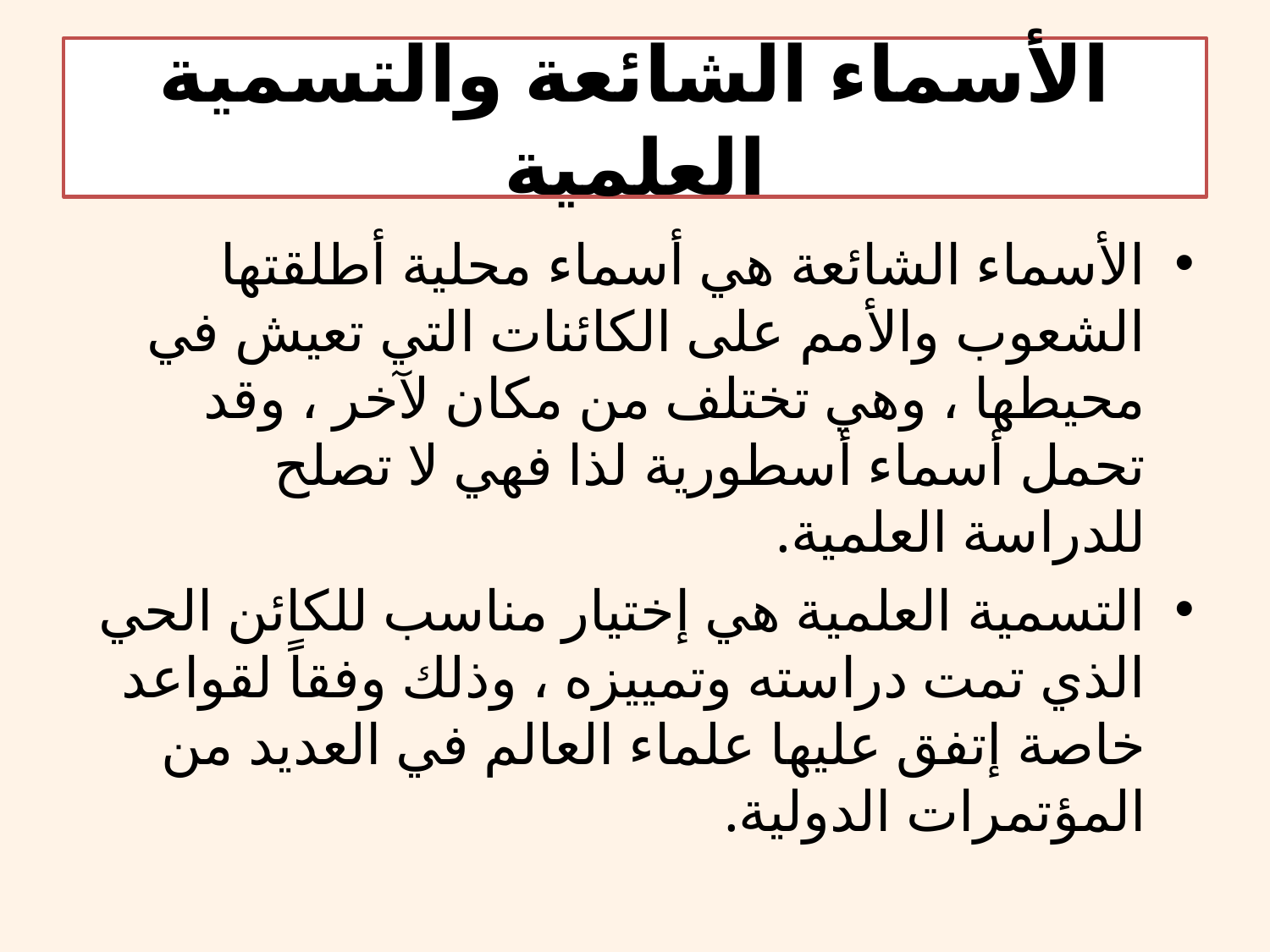

# الأسماء الشائعة والتسمیة العلمیة
الأسماء الشائعة ھي أسماء محلیة أطلقتھا الشعوب والأمم على الكائنات التي تعیش في محیطھا ، وھي تختلف من مكان لآخر ، وقد تحمل أسماء أسطوریة لذا فھي لا تصلح للدراسة العلمیة.
التسمیة العلمیة ھي إختیار مناسب للكائن الحي الذي تمت دراسته وتمییزه ، وذلك وفقاً لقواعد خاصة إتفق علیھا علماء العالم في العدید من المؤتمرات الدولیة.